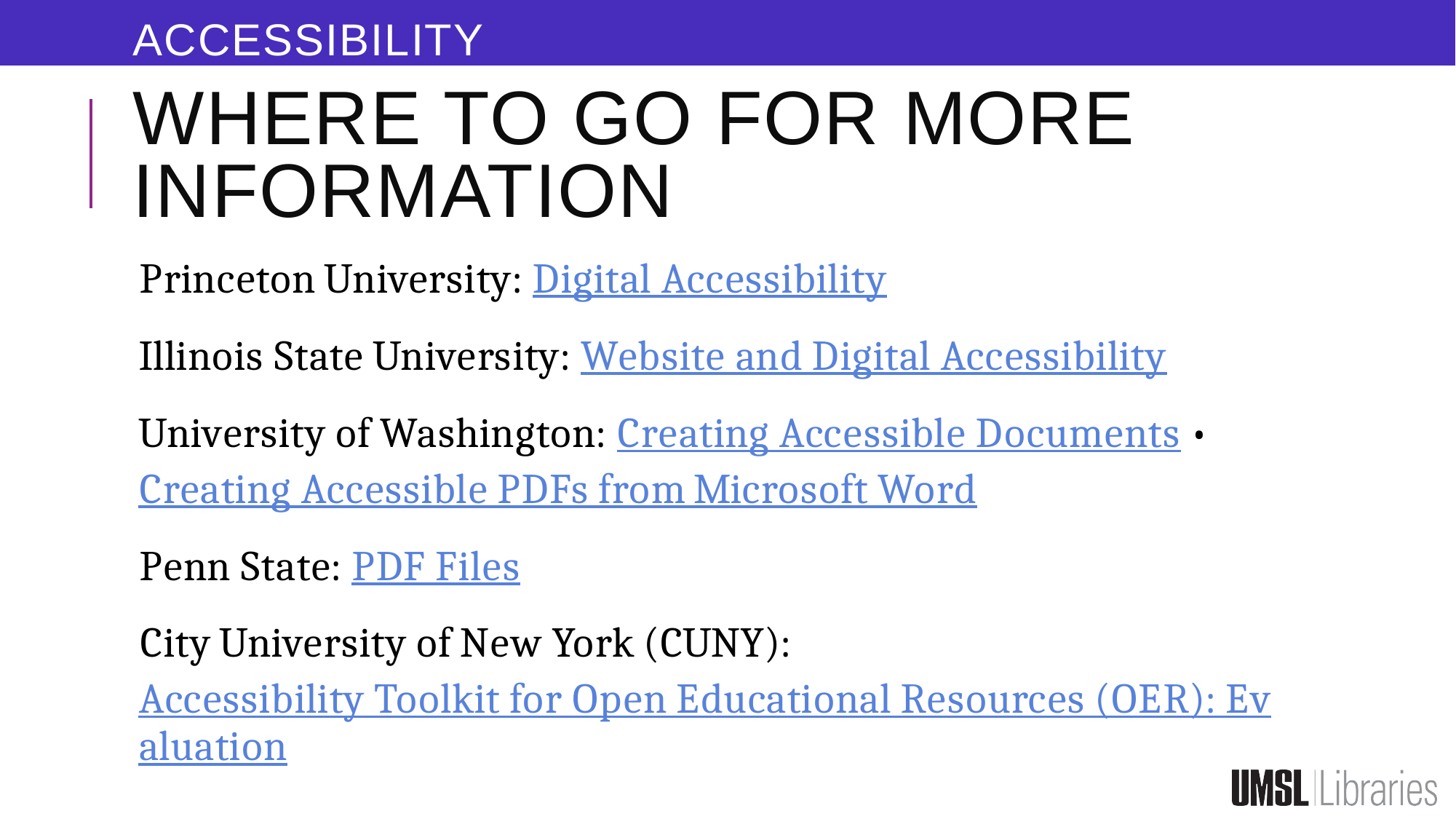

ACCESSIBILITY
# Where to Go for More Information
Princeton University: Digital Accessibility
Illinois State University: Website and Digital Accessibility
University of Washington: Creating Accessible Documents • Creating Accessible PDFs from Microsoft Word
Penn State: PDF Files
City University of New York (CUNY): Accessibility Toolkit for Open Educational Resources (OER): Evaluation